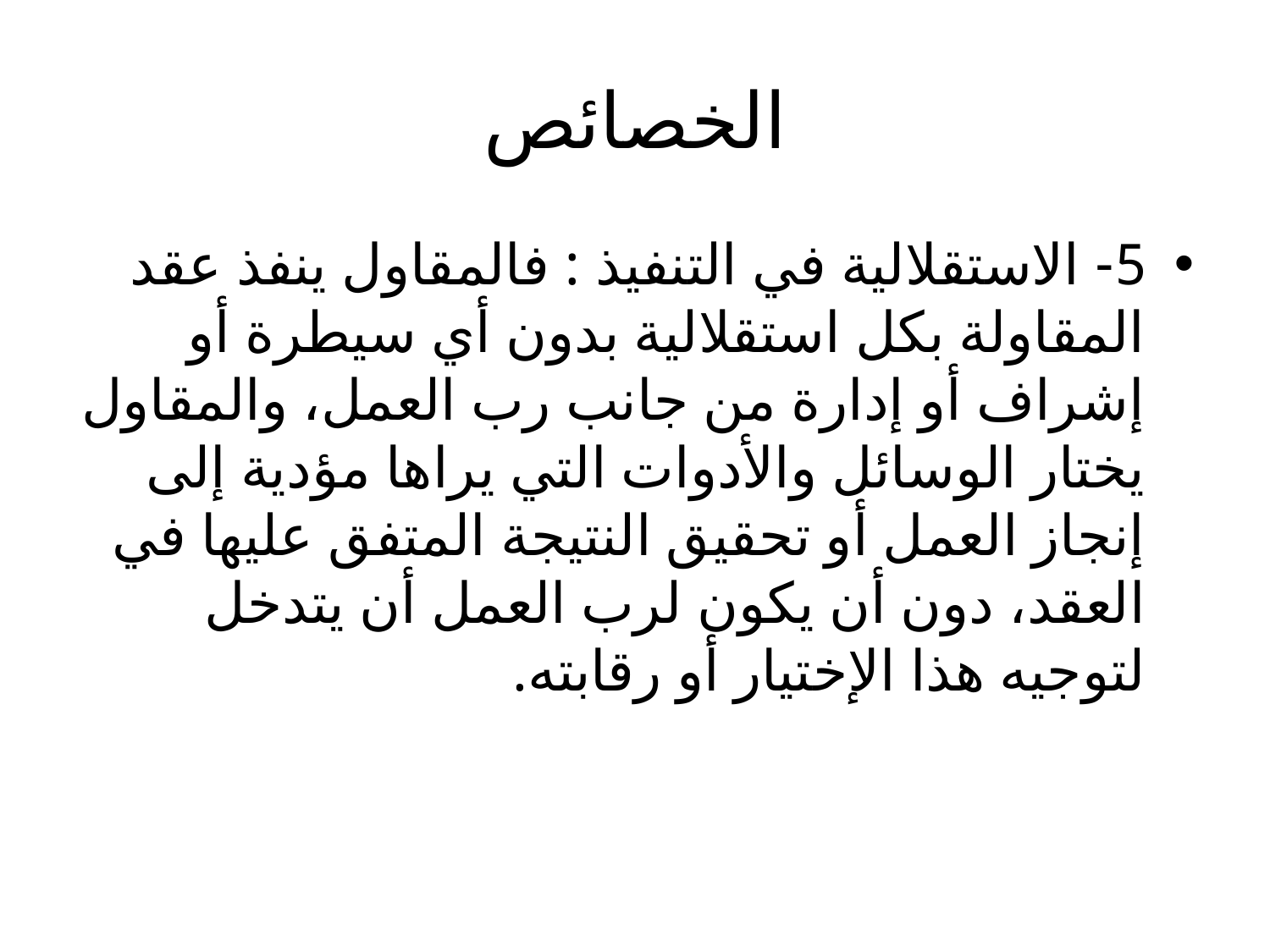

# الخصائص
5- الاستقلالية في التنفيذ : فالمقاول ينفذ عقد المقاولة بكل استقلالية بدون أي سيطرة أو إشراف أو إدارة من جانب رب العمل، والمقاول يختار الوسائل والأدوات التي يراها مؤدية إلى إنجاز العمل أو تحقيق النتيجة المتفق عليها في العقد، دون أن يكون لرب العمل أن يتدخل لتوجيه هذا الإختيار أو رقابته.